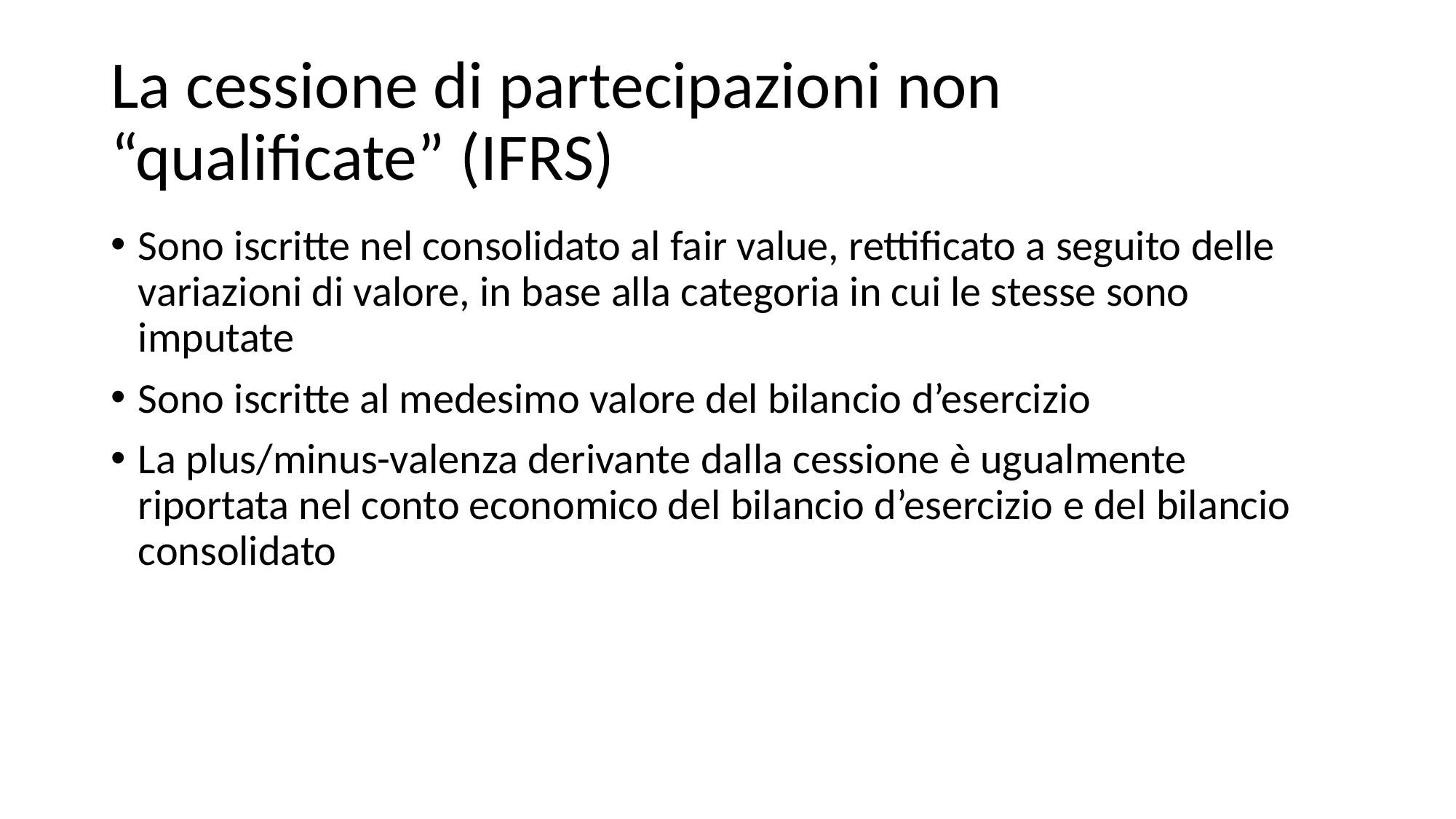

# La cessione di partecipazioni non “qualificate” (IFRS)
Sono iscritte nel consolidato al fair value, rettificato a seguito delle variazioni di valore, in base alla categoria in cui le stesse sono imputate
Sono iscritte al medesimo valore del bilancio d’esercizio
La plus/minus-valenza derivante dalla cessione è ugualmente riportata nel conto economico del bilancio d’esercizio e del bilancio consolidato